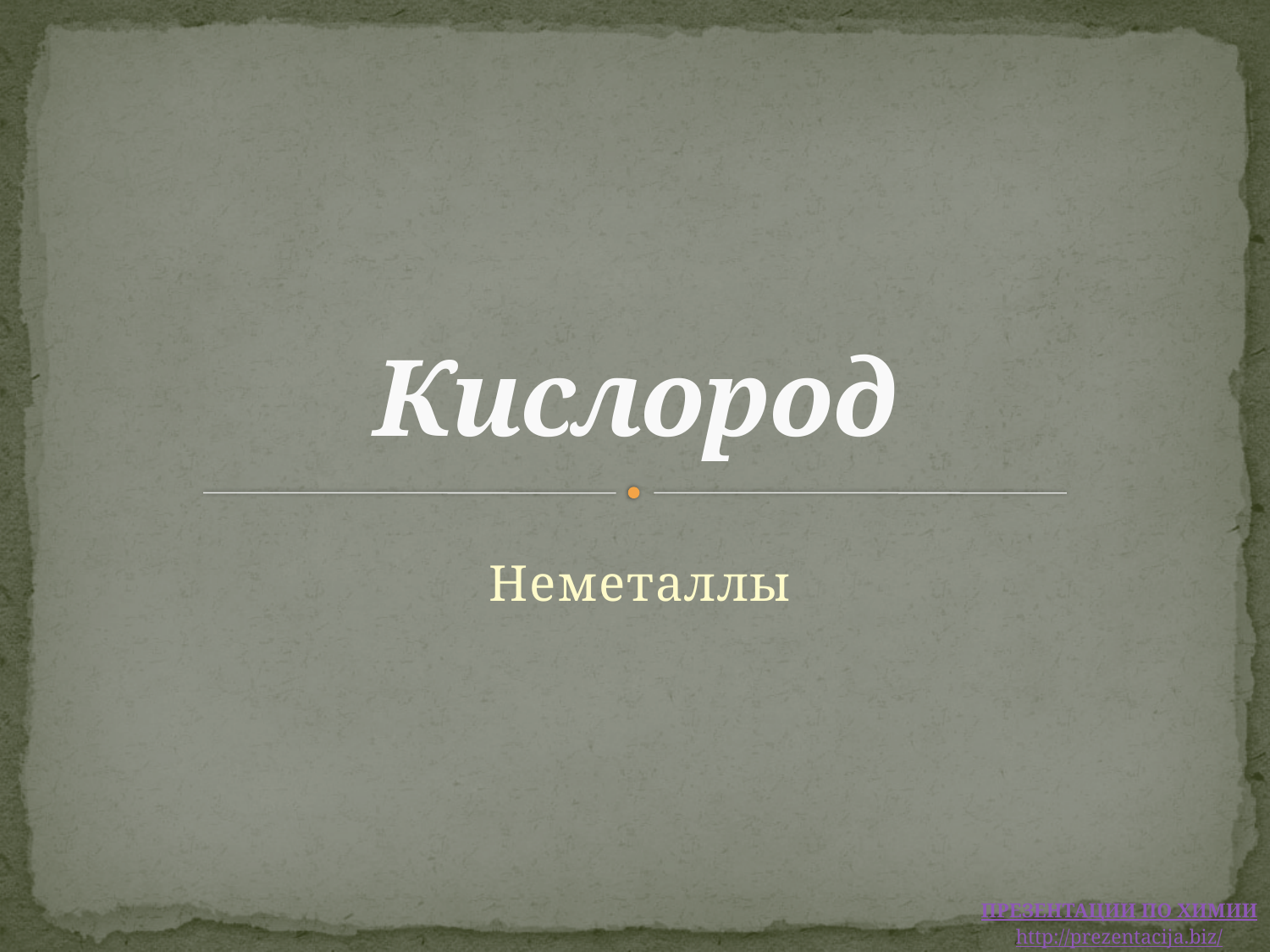

# Кислород
Неметаллы
ПРЕЗЕНТАЦИИ ПО ХИМИИ
http://prezentacija.biz/